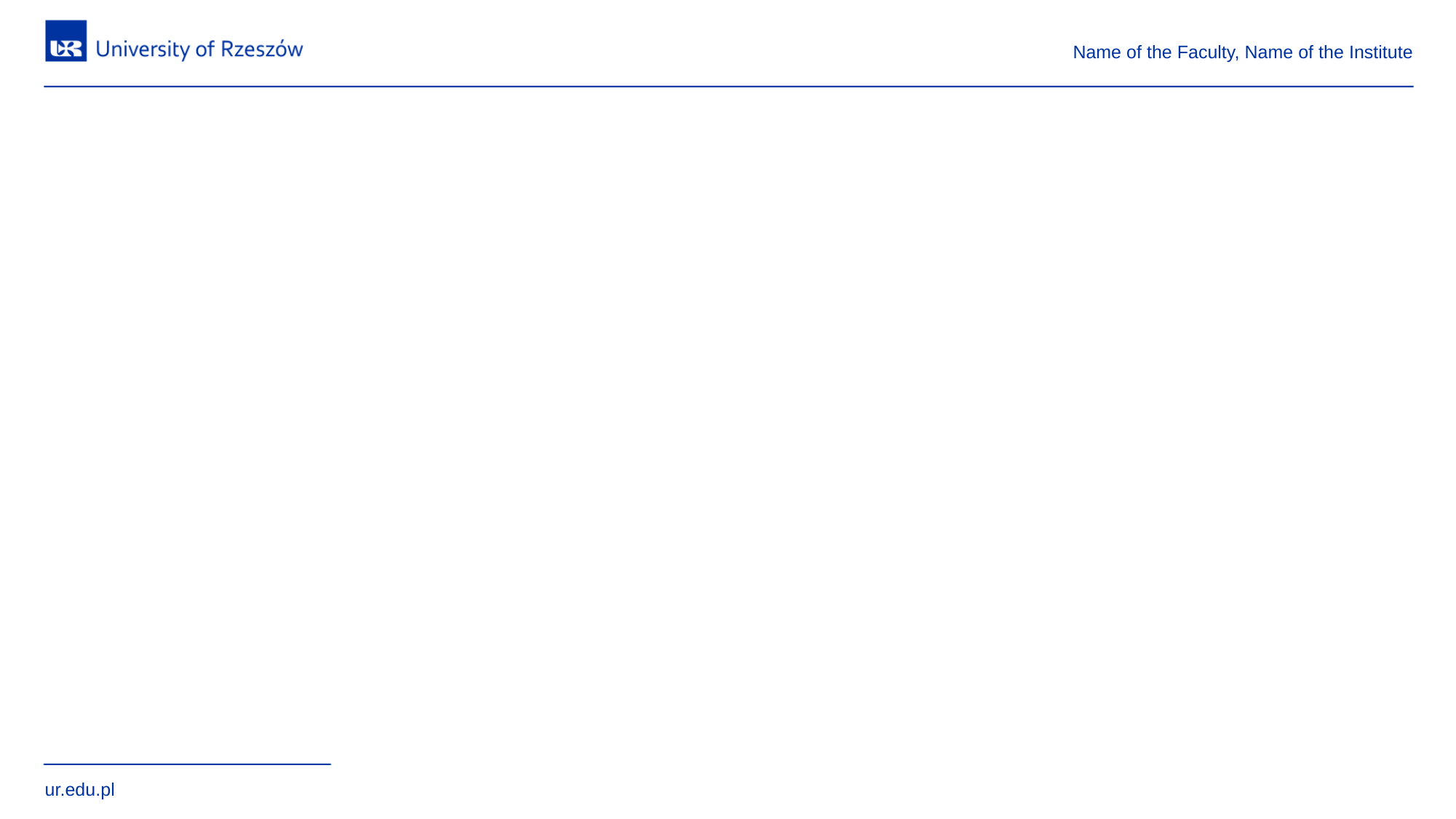

# Name of the Faculty, Name of the Institute

ur.edu.pl